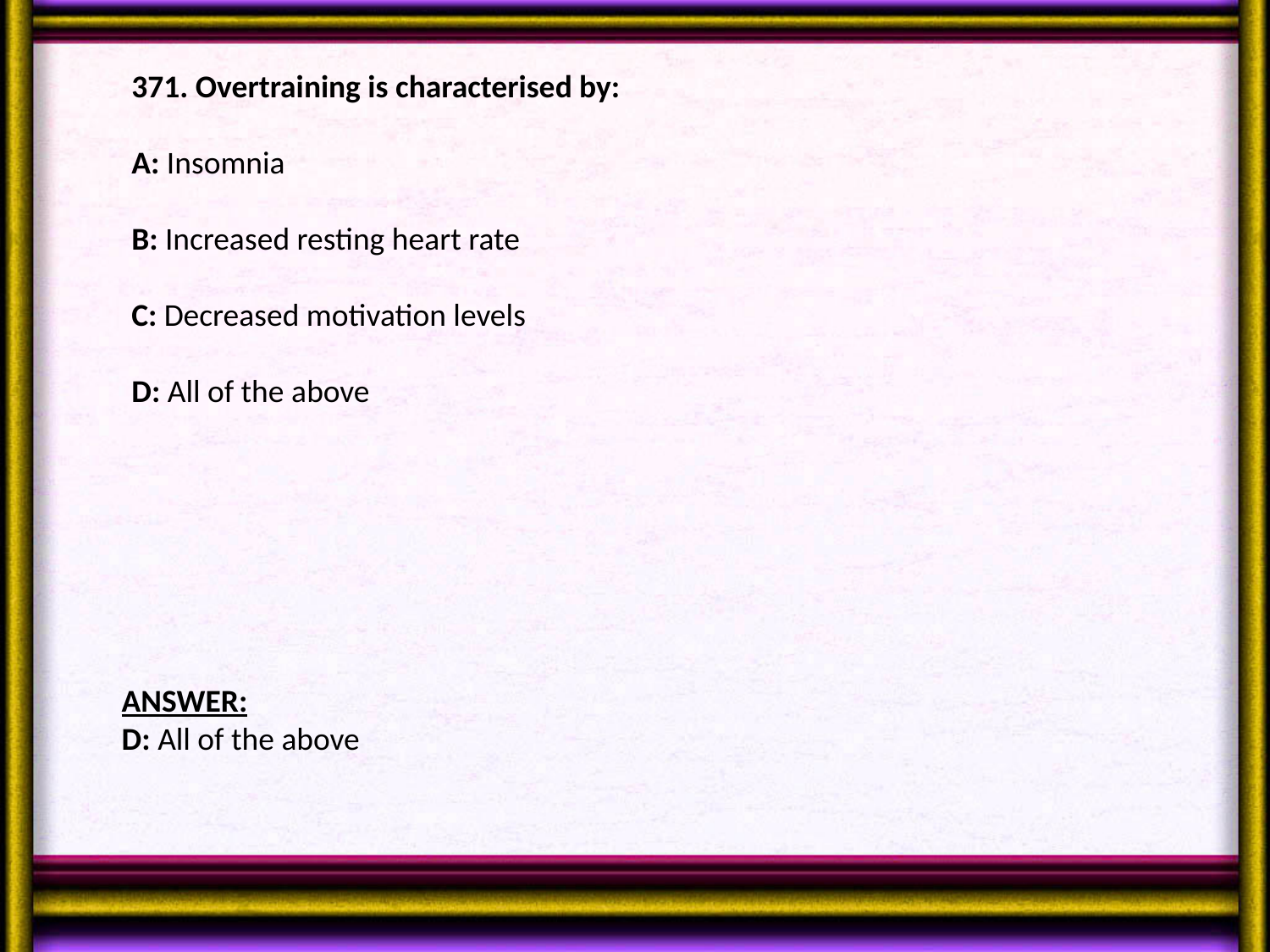

371. Overtraining is characterised by:

A: Insomnia

B: Increased resting heart rate

C: Decreased motivation levels

D: All of the above

ANSWER:
D: All of the above